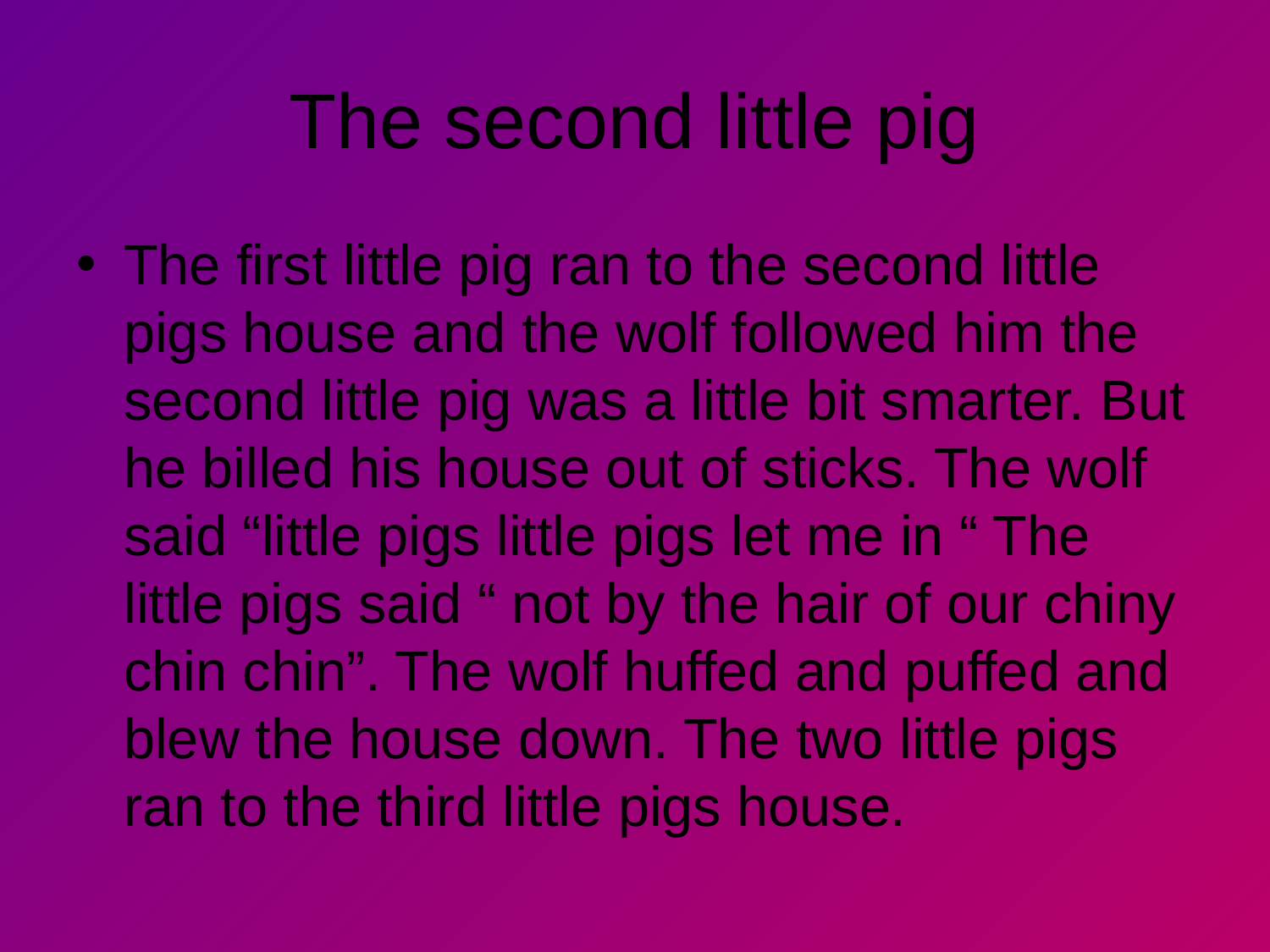

# The second little pig
The first little pig ran to the second little pigs house and the wolf followed him the second little pig was a little bit smarter. But he billed his house out of sticks. The wolf said “little pigs little pigs let me in “ The little pigs said “ not by the hair of our chiny chin chin”. The wolf huffed and puffed and blew the house down. The two little pigs ran to the third little pigs house.